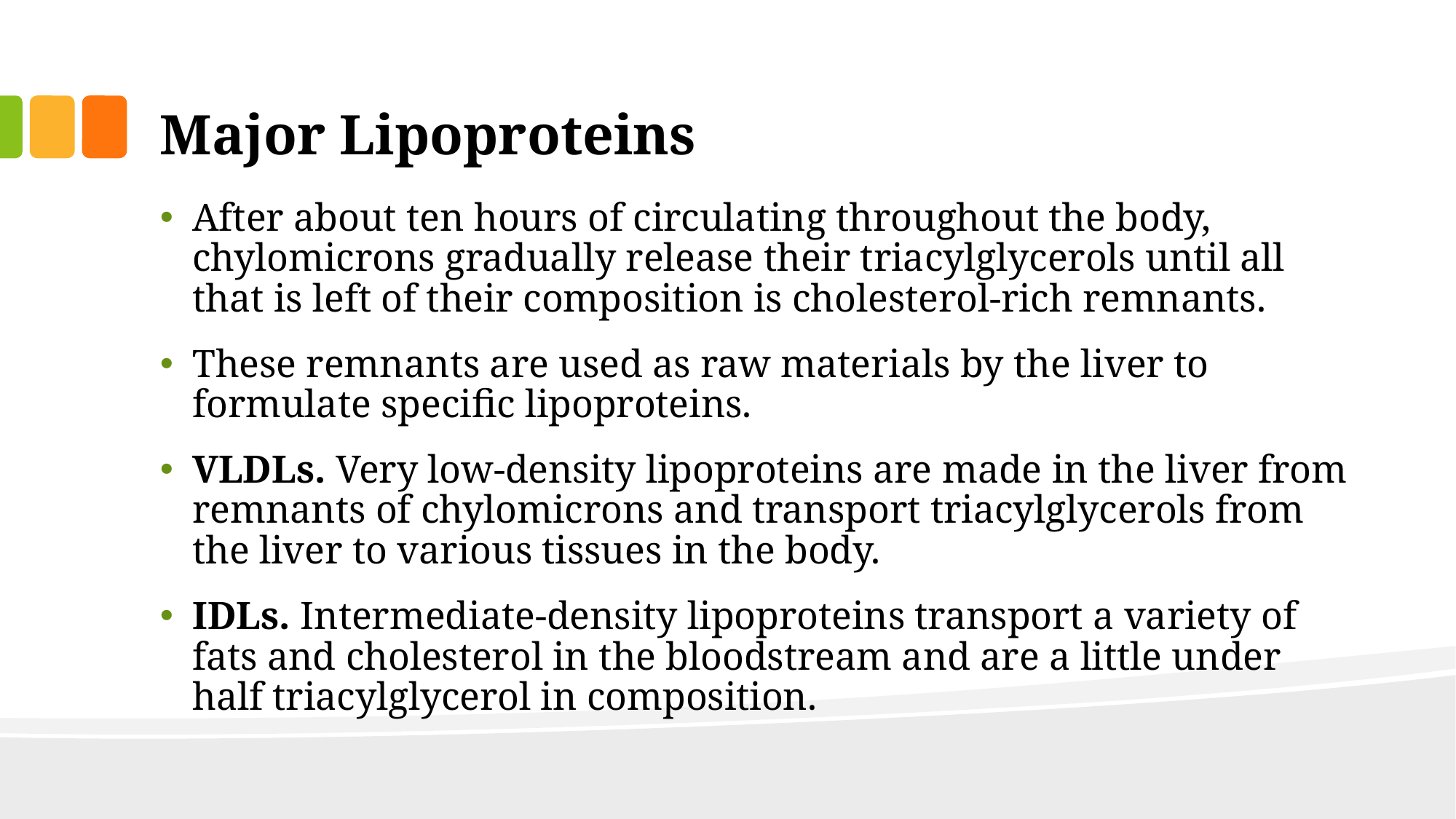

# Major Lipoproteins
After about ten hours of circulating throughout the body, chylomicrons gradually release their triacylglycerols until all that is left of their composition is cholesterol-rich remnants.
These remnants are used as raw materials by the liver to formulate specific lipoproteins.
VLDLs. Very low-density lipoproteins are made in the liver from remnants of chylomicrons and transport triacylglycerols from the liver to various tissues in the body.
IDLs. Intermediate-density lipoproteins transport a variety of fats and cholesterol in the bloodstream and are a little under half triacylglycerol in composition.